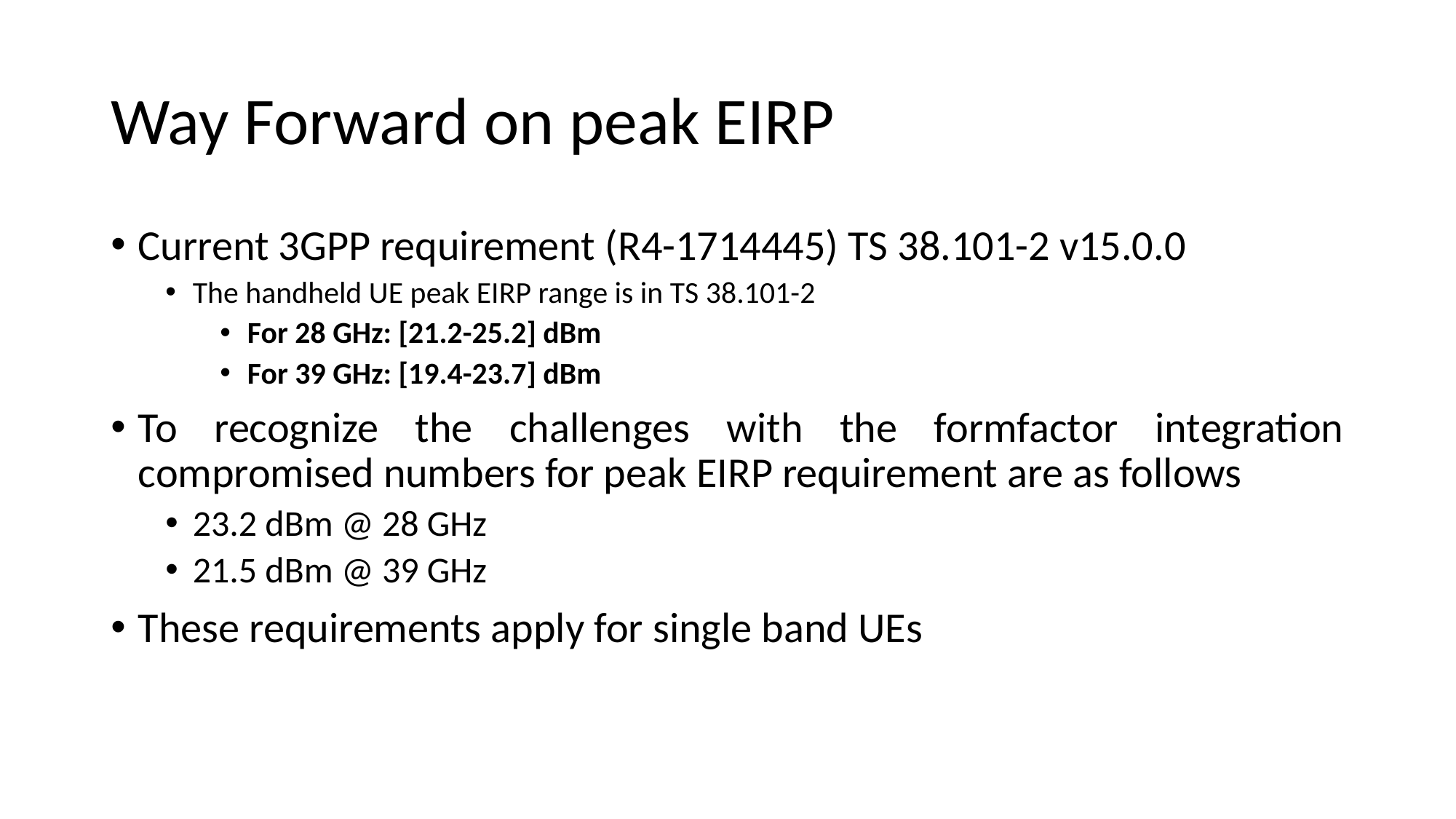

# Way Forward on peak EIRP
Current 3GPP requirement (R4-1714445) TS 38.101-2 v15.0.0
The handheld UE peak EIRP range is in TS 38.101-2
For 28 GHz: [21.2-25.2] dBm
For 39 GHz: [19.4-23.7] dBm
To recognize the challenges with the formfactor integration compromised numbers for peak EIRP requirement are as follows
23.2 dBm @ 28 GHz
21.5 dBm @ 39 GHz
These requirements apply for single band UEs